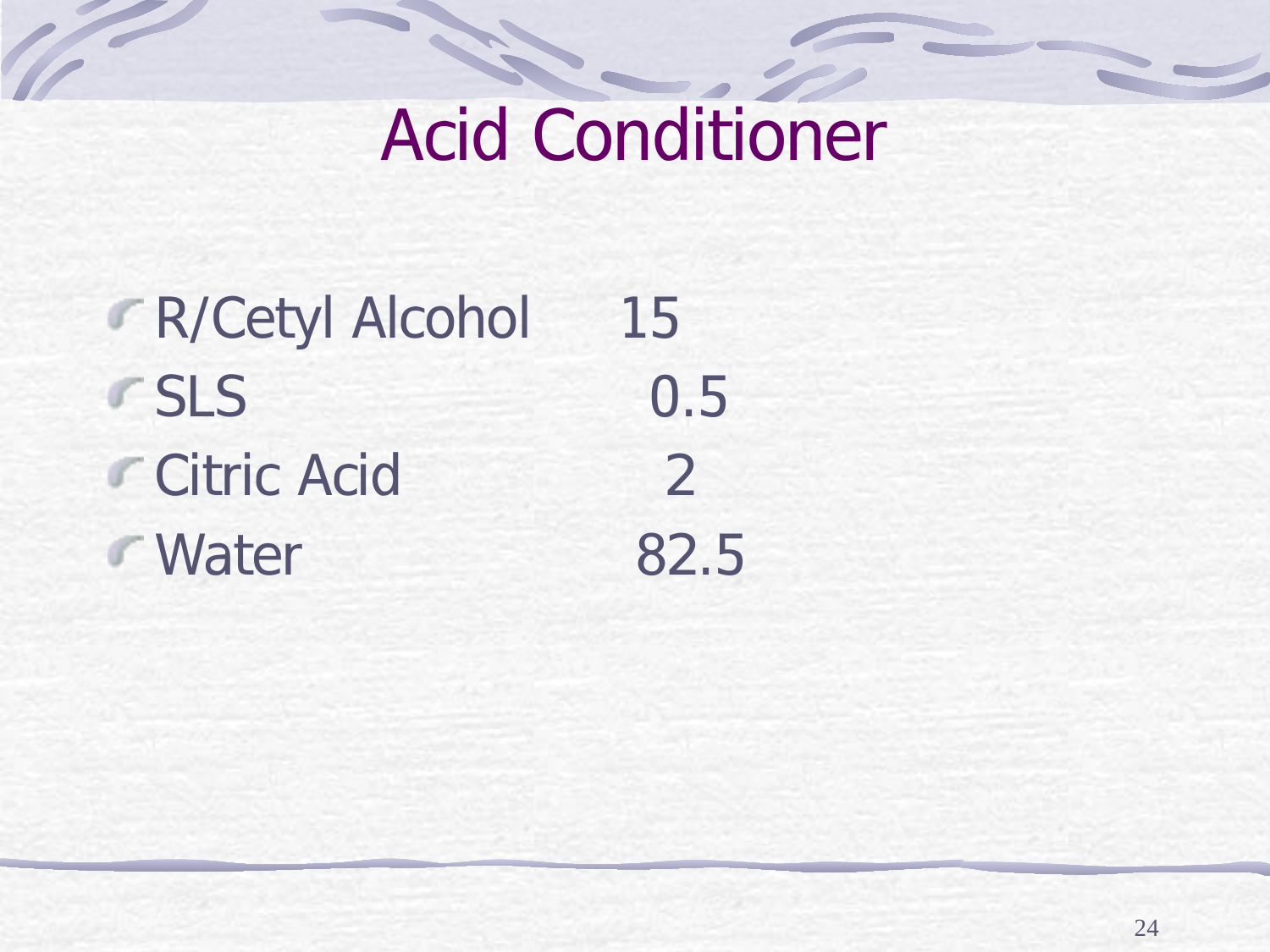

# Acid Conditioner
R/Cetyl Alcohol     15
SLS                       0.5
Citric Acid               2
Water                   82.5

24